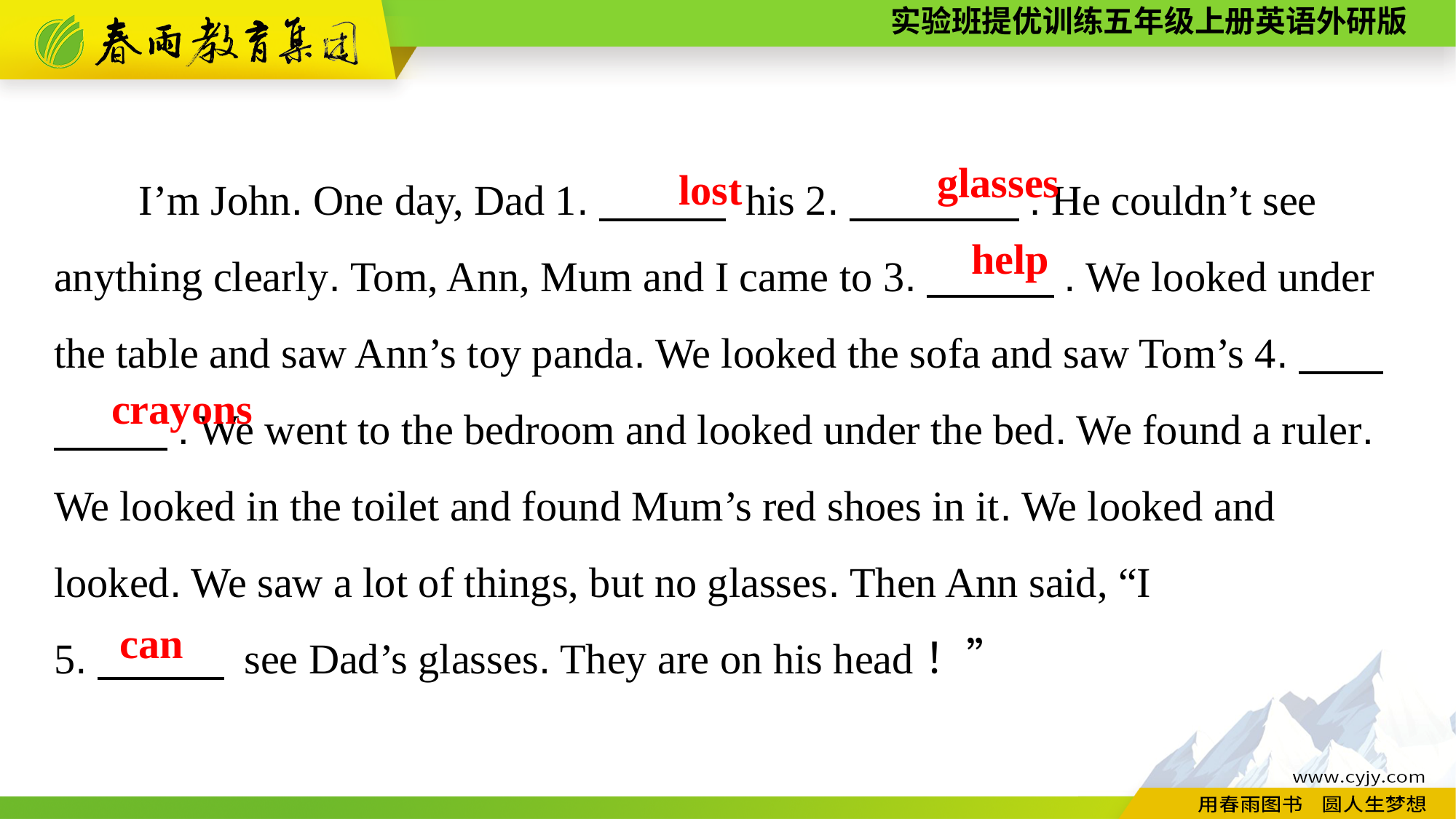

I’m John. One day, Dad 1.　　　 his 2.　　　　. He couldn’t see anything clearly. Tom, Ann, Mum and I came to 3.　　　. We looked under the table and saw Ann’s toy panda. We looked the sofa and saw Tom’s 4.　　　   　. We went to the bedroom and looked under the bed. We found a ruler. We looked in the toilet and found Mum’s red shoes in it. We looked and looked. We saw a lot of things, but no glasses. Then Ann said, “I
5.　　　 see Dad’s glasses. They are on his head！”
glasses
lost
help
crayons
can